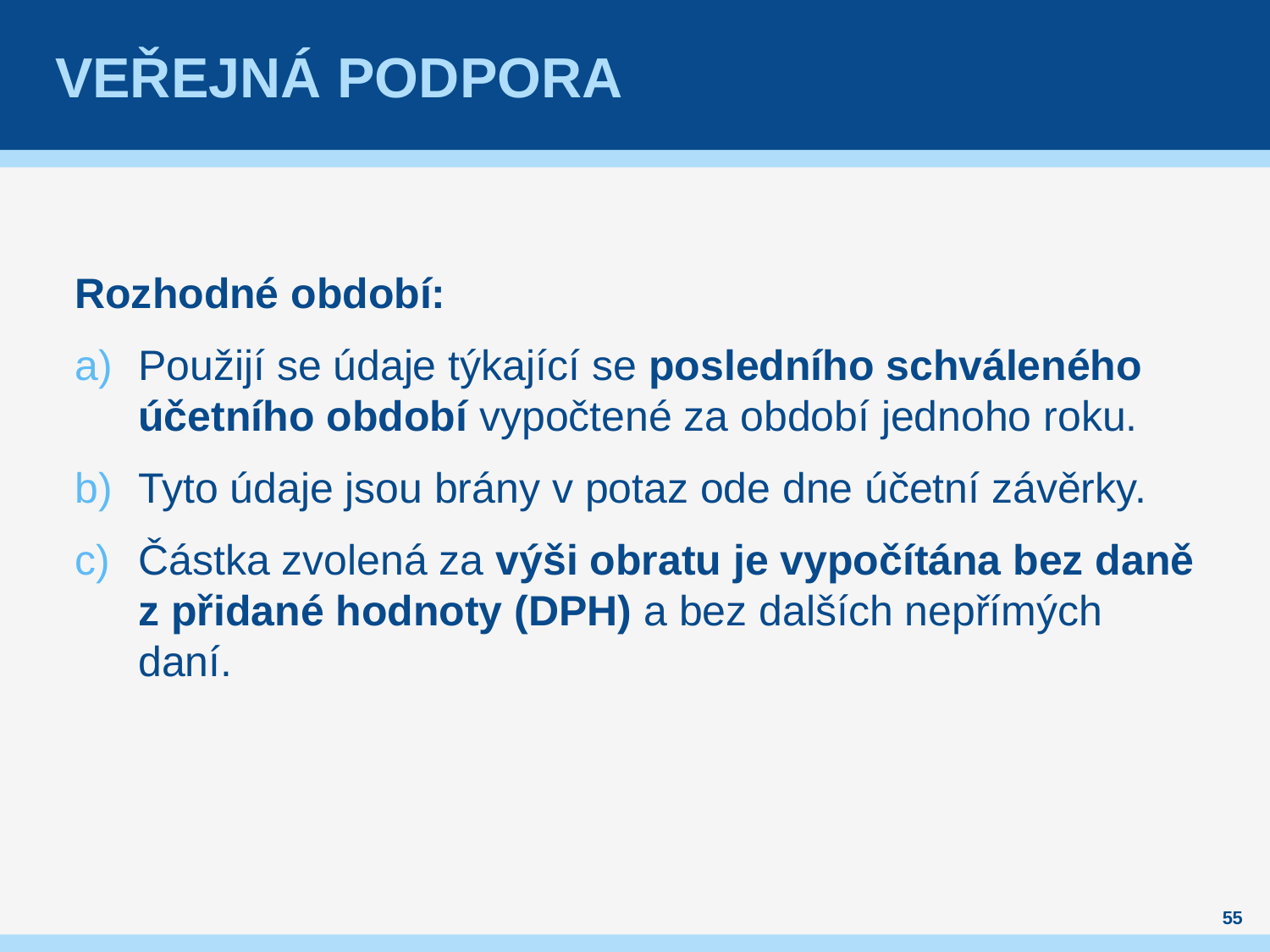

# Veřejná podpora
Rozhodné období:
Použijí se údaje týkající se posledního schváleného účetního období vypočtené za období jednoho roku.
Tyto údaje jsou brány v potaz ode dne účetní závěrky.
Částka zvolená za výši obratu je vypočítána bez daně z přidané hodnoty (DPH) a bez dalších nepřímých daní.
55